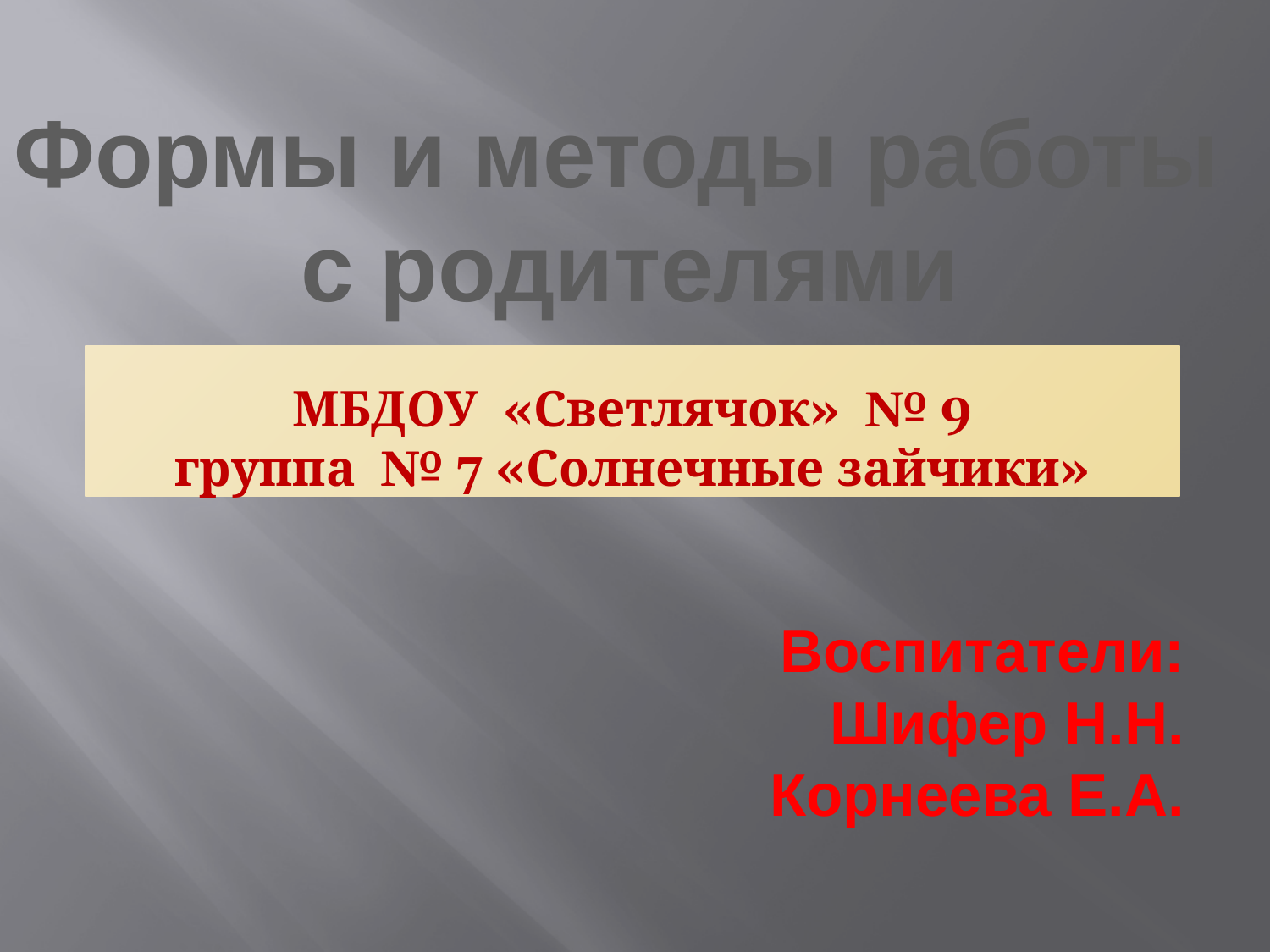

Формы и методы работы
с родителями

# МБДОУ  «Светлячок»  № 9 группа  № 7 «Солнечные зайчики»
Воспитатели:
Шифер Н.Н.
Корнеева Е.А.